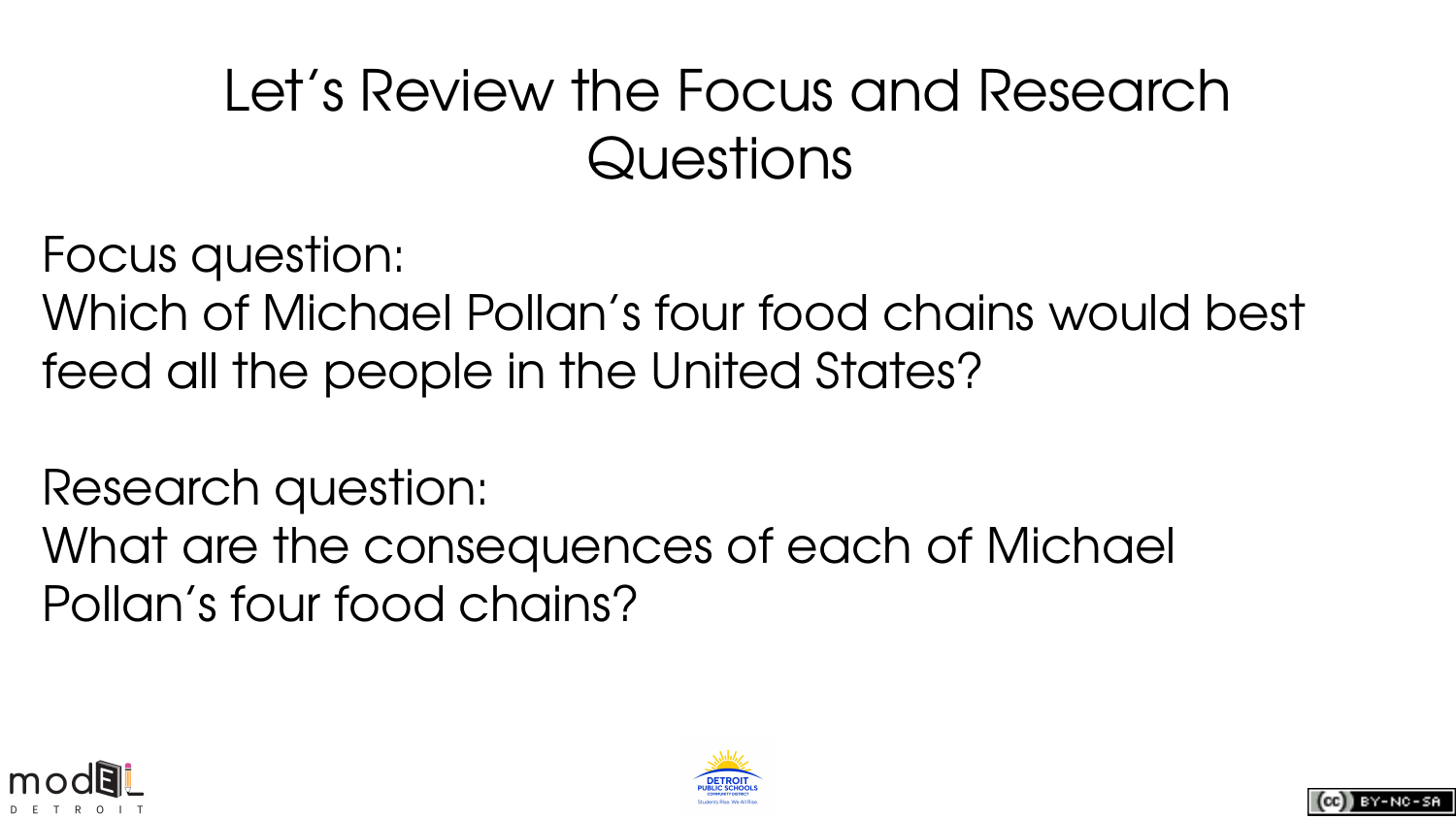

# Let’s Review the Focus and Research Questions
Focus question:
Which of Michael Pollan’s four food chains would best feed all the people in the United States?

Research question:
What are the consequences of each of Michael Pollan’s four food chains?